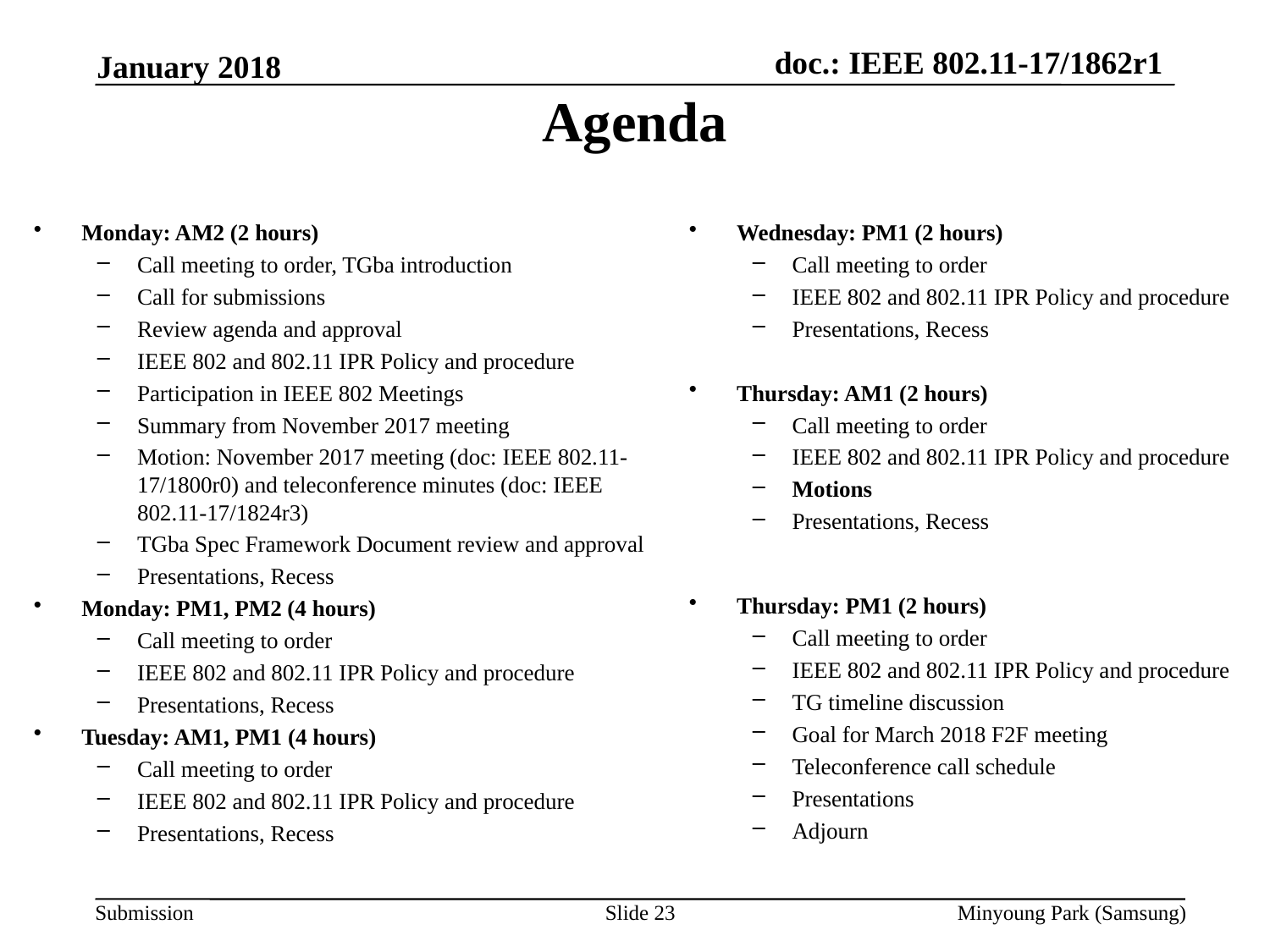

January 2018
# Agenda
Monday: AM2 (2 hours)
Call meeting to order, TGba introduction
Call for submissions
Review agenda and approval
IEEE 802 and 802.11 IPR Policy and procedure
Participation in IEEE 802 Meetings
Summary from November 2017 meeting
Motion: November 2017 meeting (doc: IEEE 802.11-17/1800r0) and teleconference minutes (doc: IEEE 802.11-17/1824r3)
TGba Spec Framework Document review and approval
Presentations, Recess
Monday: PM1, PM2 (4 hours)
Call meeting to order
IEEE 802 and 802.11 IPR Policy and procedure
Presentations, Recess
Tuesday: AM1, PM1 (4 hours)
Call meeting to order
IEEE 802 and 802.11 IPR Policy and procedure
Presentations, Recess

Wednesday: PM1 (2 hours)
Call meeting to order
IEEE 802 and 802.11 IPR Policy and procedure
Presentations, Recess

Thursday: AM1 (2 hours)
Call meeting to order
IEEE 802 and 802.11 IPR Policy and procedure
Motions
Presentations, Recess

Thursday: PM1 (2 hours)
Call meeting to order
IEEE 802 and 802.11 IPR Policy and procedure
TG timeline discussion
Goal for March 2018 F2F meeting
Teleconference call schedule
Presentations
Adjourn
Slide 23
Minyoung Park (Samsung)